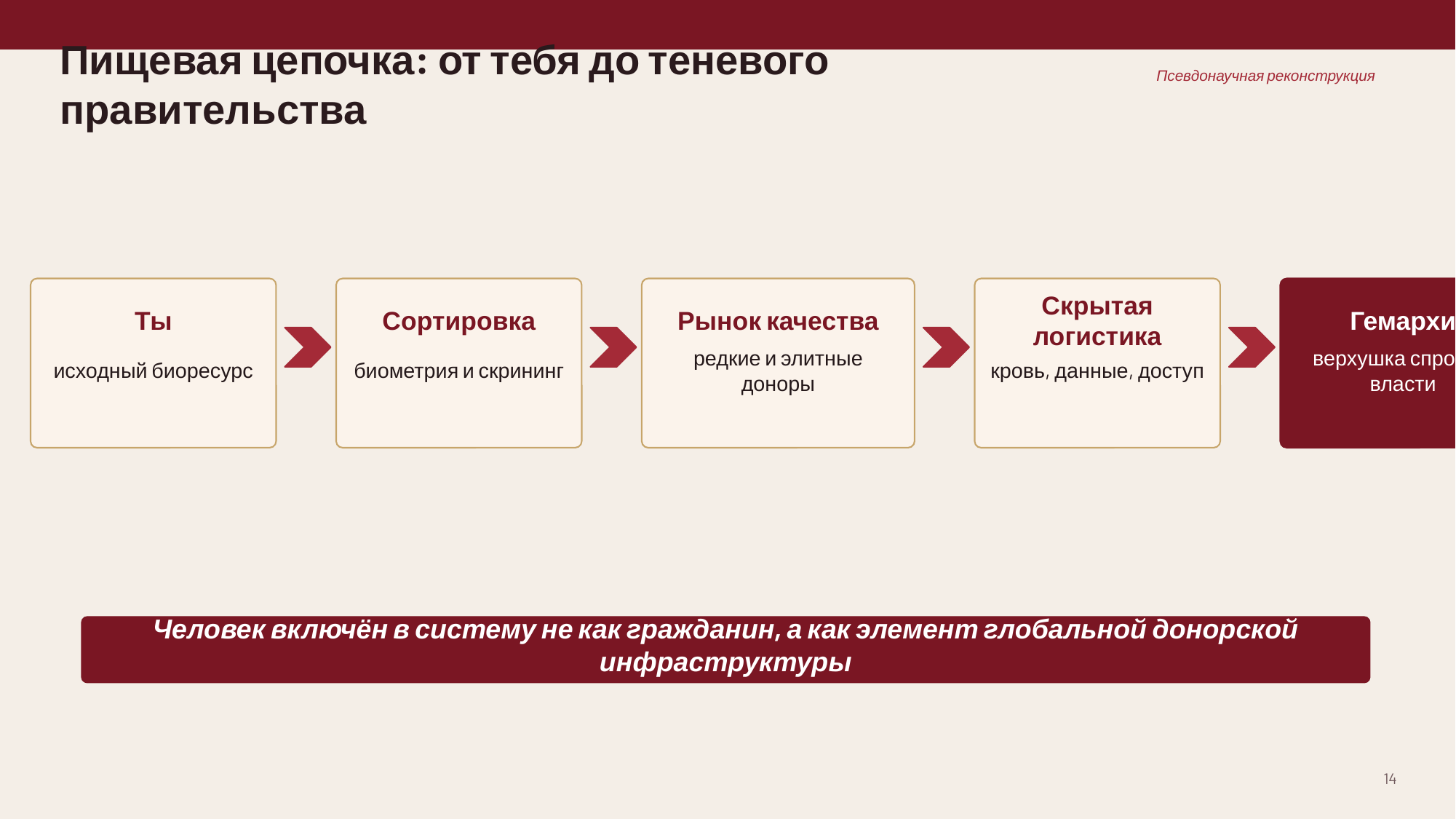

Пищевая цепочка: от тебя до теневого правительства
Псевдонаучная реконструкция

Ты
Сортировка
Рынок качества
Скрытая логистика
Гемархи

исходный биоресурс
биометрия и скрининг
редкие и элитные доноры
кровь, данные, доступ
верхушка спроса и власти

Человек включён в систему не как гражданин, а как элемент глобальной донорской инфраструктуры
14